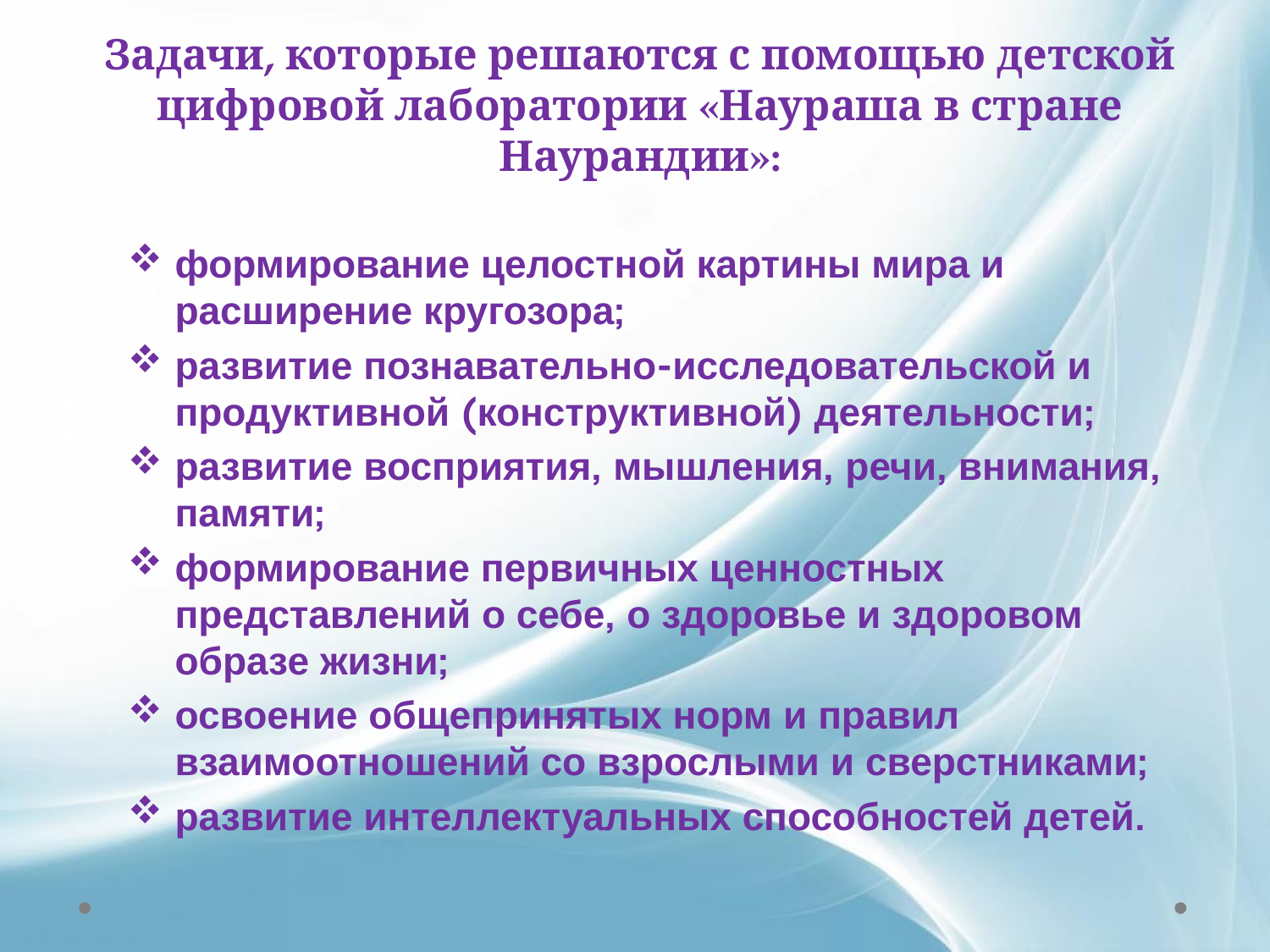

# Задачи, которые решаются с помощью детской цифровой лаборатории «Наураша в стране Наурандии»:

формирование целостной картины мира и расширение кругозора;
развитие познавательно-исследовательской и продуктивной (конструктивной) деятельности;
развитие восприятия, мышления, речи, внимания, памяти;
формирование первичных ценностных представлений о себе, о здоровье и здоровом образе жизни;
освоение общепринятых норм и правил взаимоотношений со взрослыми и сверстниками;
развитие интеллектуальных способностей детей.